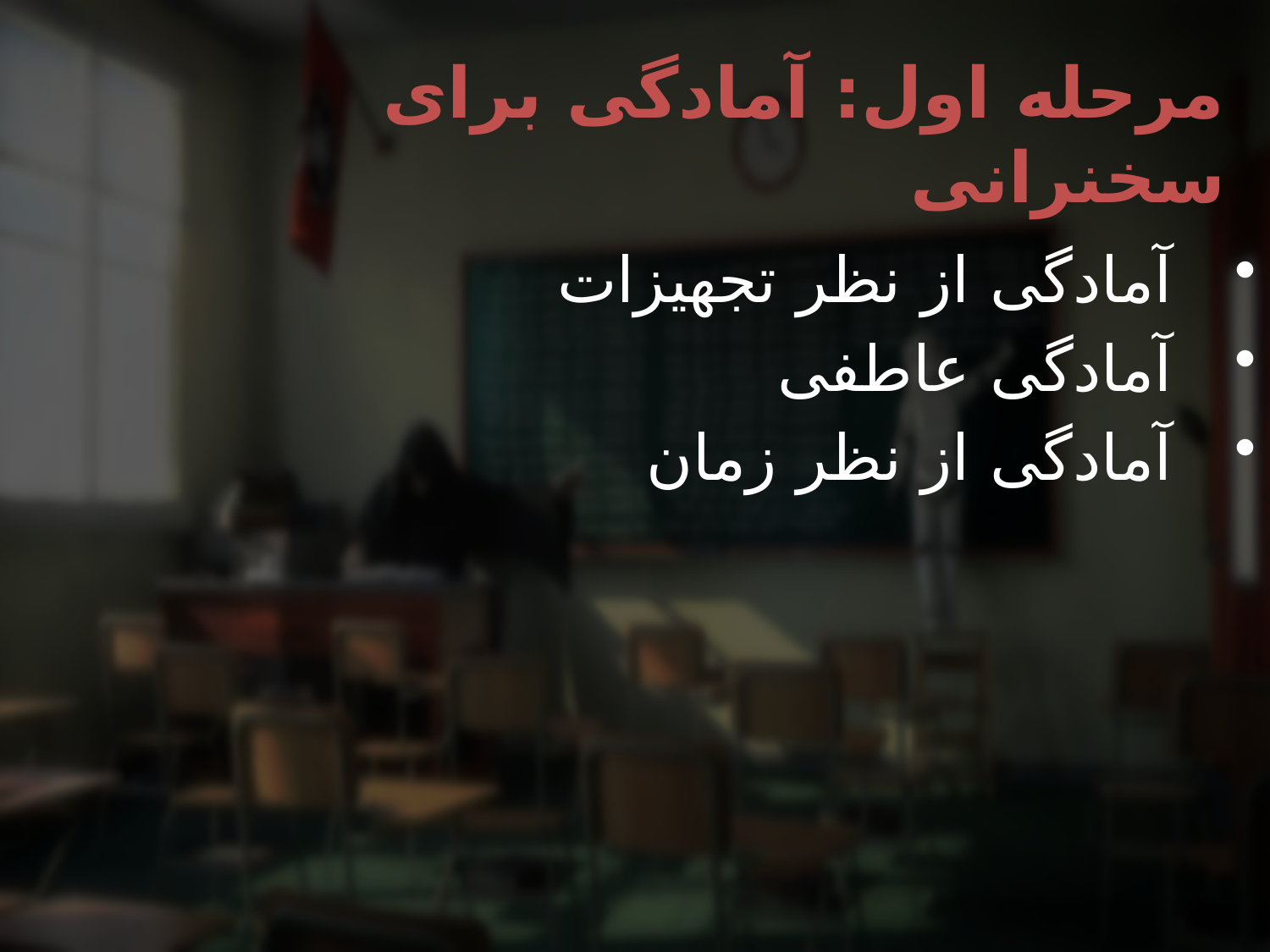

# مرحله اول: آمادگی برای سخنرانی
آمادگی از نظر تجهیزات
آمادگی عاطفی
آمادگی از نظر زمان